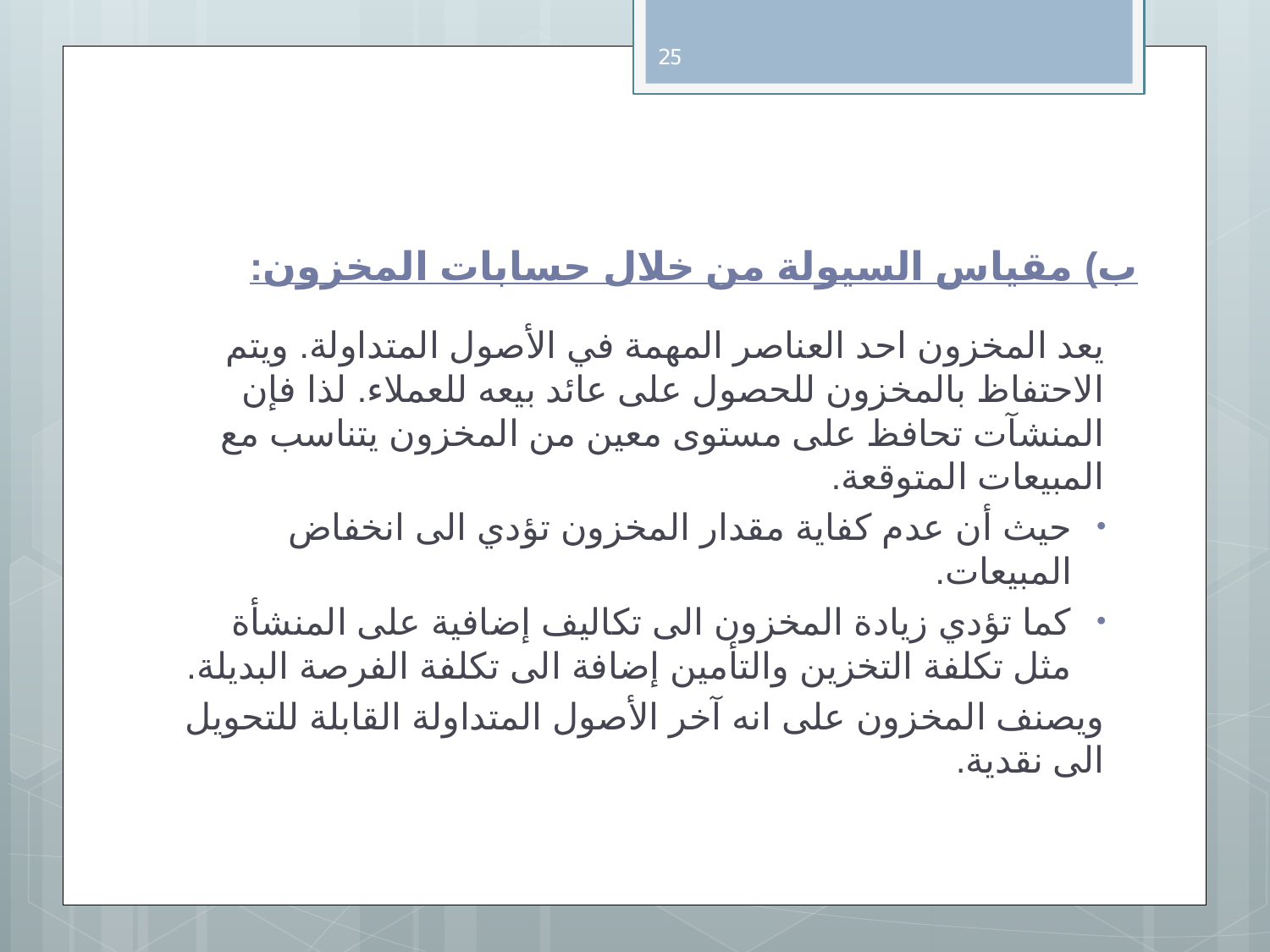

25
# ب) مقياس السيولة من خلال حسابات المخزون:
يعد المخزون احد العناصر المهمة في الأصول المتداولة. ويتم الاحتفاظ بالمخزون للحصول على عائد بيعه للعملاء. لذا فإن المنشآت تحافظ على مستوى معين من المخزون يتناسب مع المبيعات المتوقعة.
حيث أن عدم كفاية مقدار المخزون تؤدي الى انخفاض المبيعات.
كما تؤدي زيادة المخزون الى تكاليف إضافية على المنشأة مثل تكلفة التخزين والتأمين إضافة الى تكلفة الفرصة البديلة.
ويصنف المخزون على انه آخر الأصول المتداولة القابلة للتحويل الى نقدية.